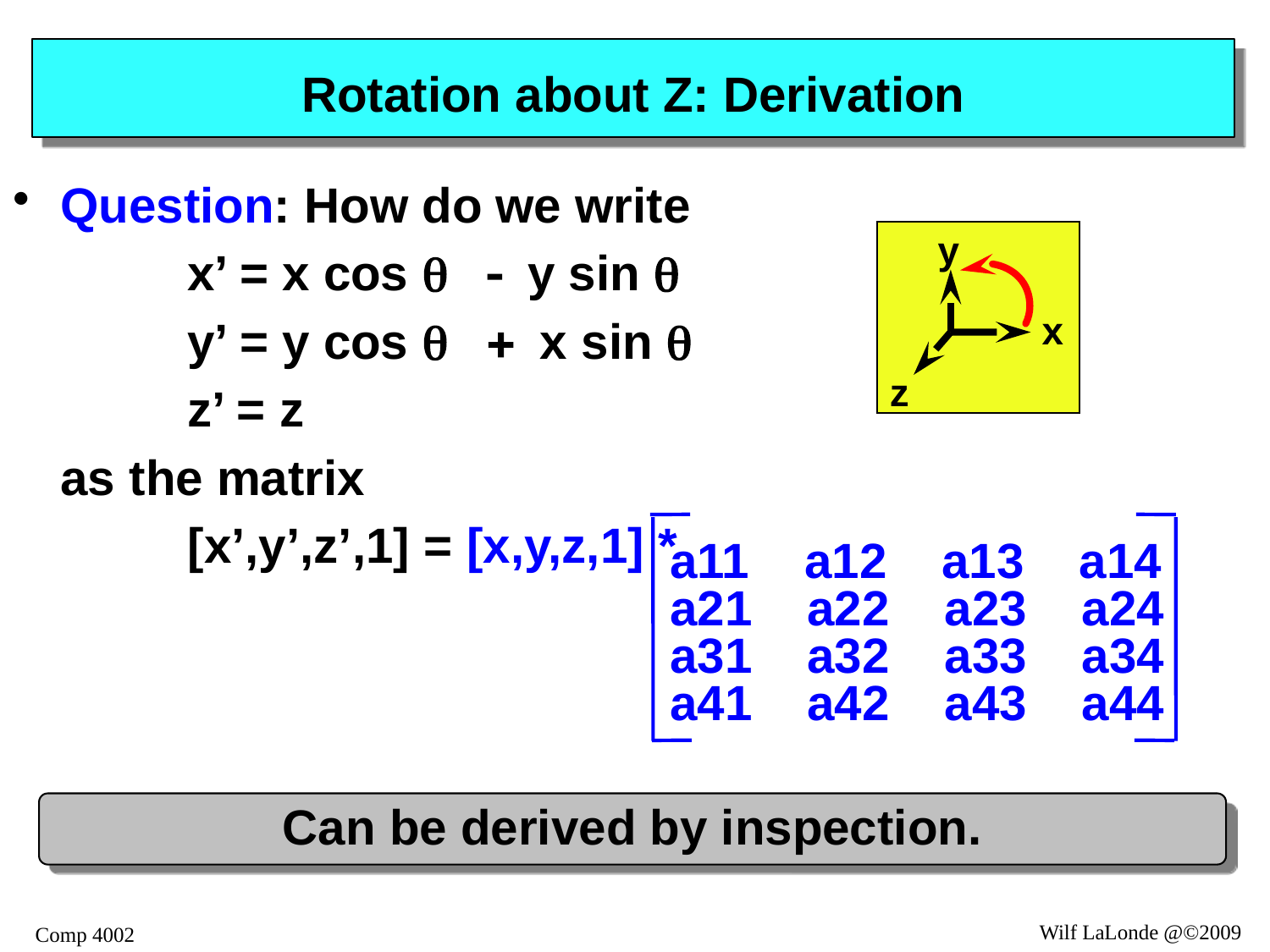

# Rotation about Z: Derivation
Question: How do we write
		x’ = x cos θ  − y sin θ
		y’ = y cos θ  + x sin θ
		z’ = z
	as the matrix
	 	[x’,y’,z’,1] = [x,y,z,1] *

y

x

z

a11    a12    a13    a14
a21    a22    a23    a24
a31    a32    a33    a34
a41    a42    a43    a44
Can be derived by inspection.